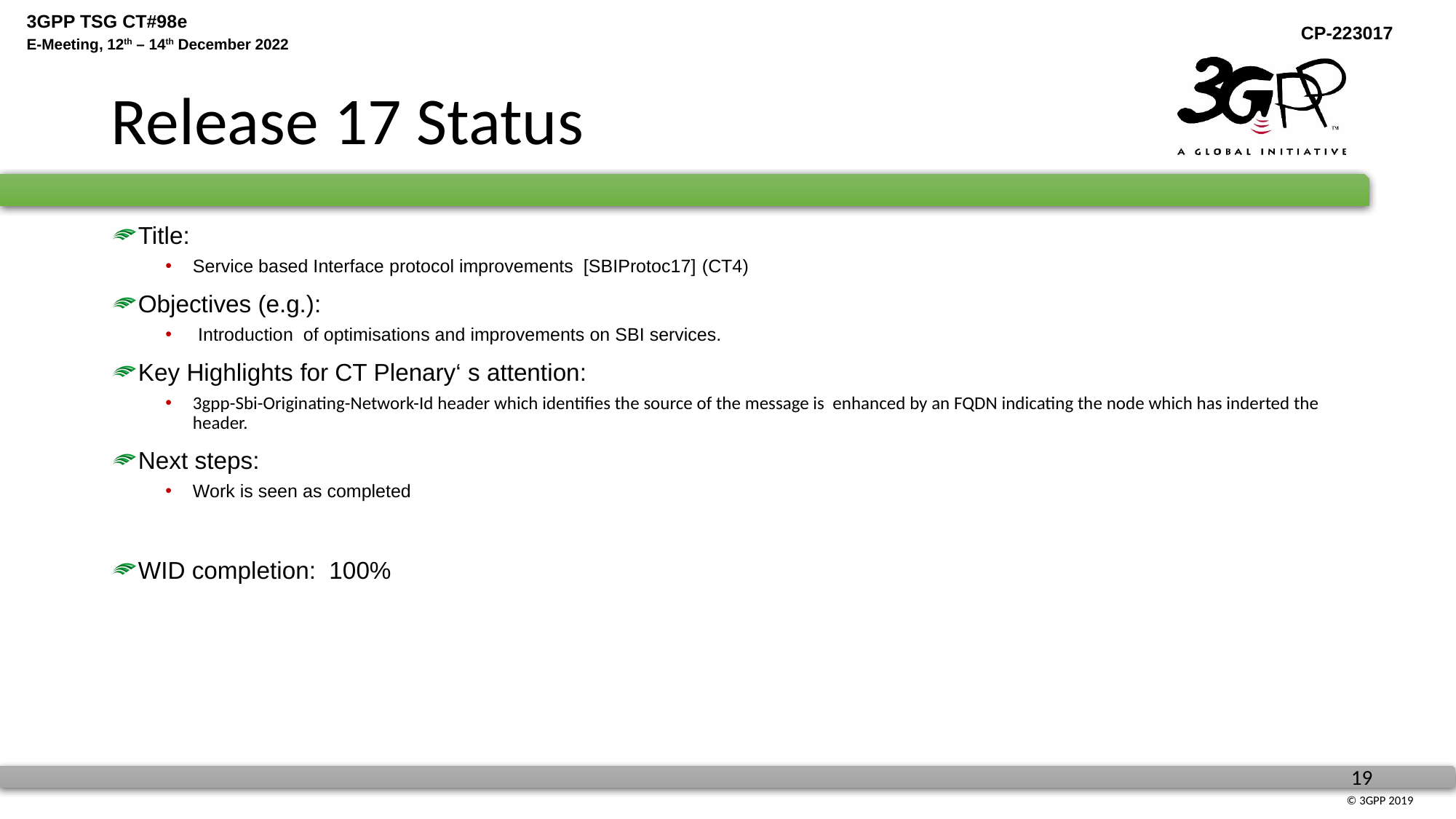

# Release 17 Status
Title:
Service based Interface protocol improvements  [SBIProtoc17] (CT4)
Objectives (e.g.):
 Introduction  of optimisations and improvements on SBI services.
Key Highlights for CT Plenary‘ s attention:
3gpp-Sbi-Originating-Network-Id header which identifies the source of the message is  enhanced by an FQDN indicating the node which has inderted the header.
Next steps:
Work is seen as completed

WID completion:  100%